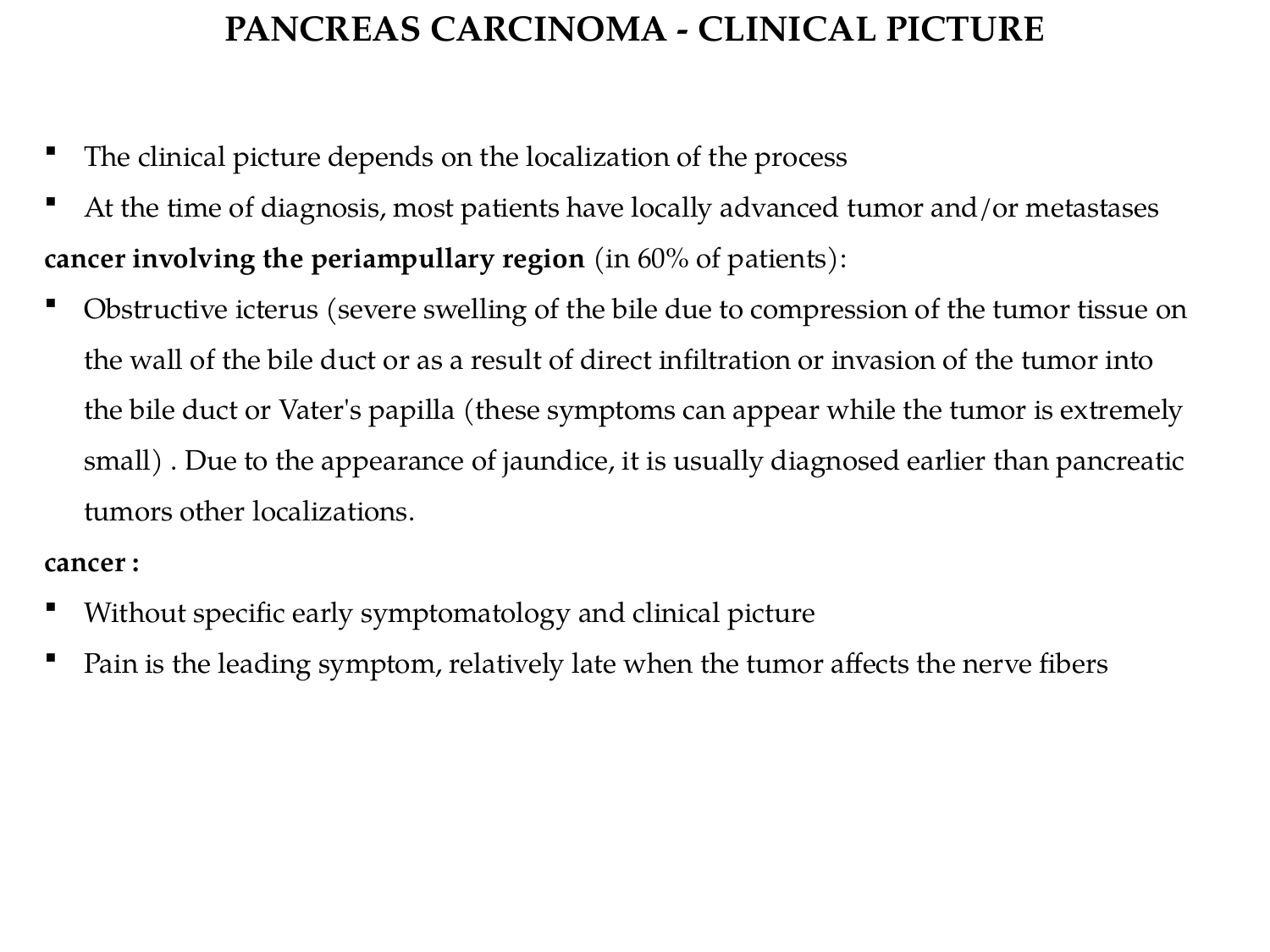

PANCREAS CARCINOMA - CLINICAL PICTURE
The clinical picture depends on the localization of the process
At the time of diagnosis, most patients have locally advanced tumor and/or metastases
cancer involving the periampullary region (in 60% of patients):
Obstructive icterus (severe swelling of the bile due to compression of the tumor tissue on the wall of the bile duct or as a result of direct infiltration or invasion of the tumor into the bile duct or Vater's papilla (these symptoms can appear while the tumor is extremely small) . Due to the appearance of jaundice, it is usually diagnosed earlier than pancreatic tumors other localizations.
cancer :
Without specific early symptomatology and clinical picture
Pain is the leading symptom, relatively late when the tumor affects the nerve fibers